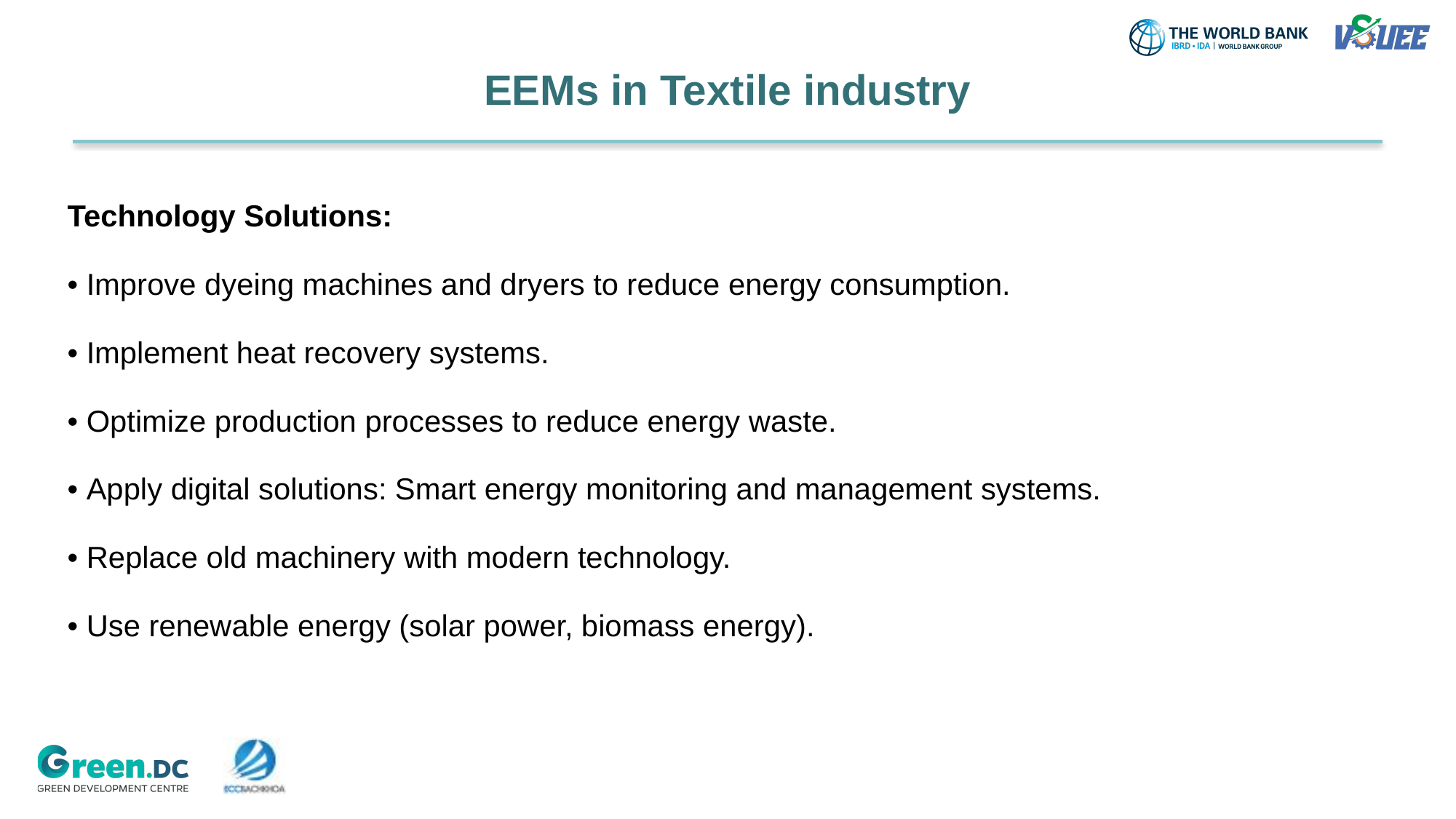

# EEMs in Textile industry
Technology Solutions:
• Improve dyeing machines and dryers to reduce energy consumption.
• Implement heat recovery systems.
• Optimize production processes to reduce energy waste.
• Apply digital solutions: Smart energy monitoring and management systems.
• Replace old machinery with modern technology.
• Use renewable energy (solar power, biomass energy).